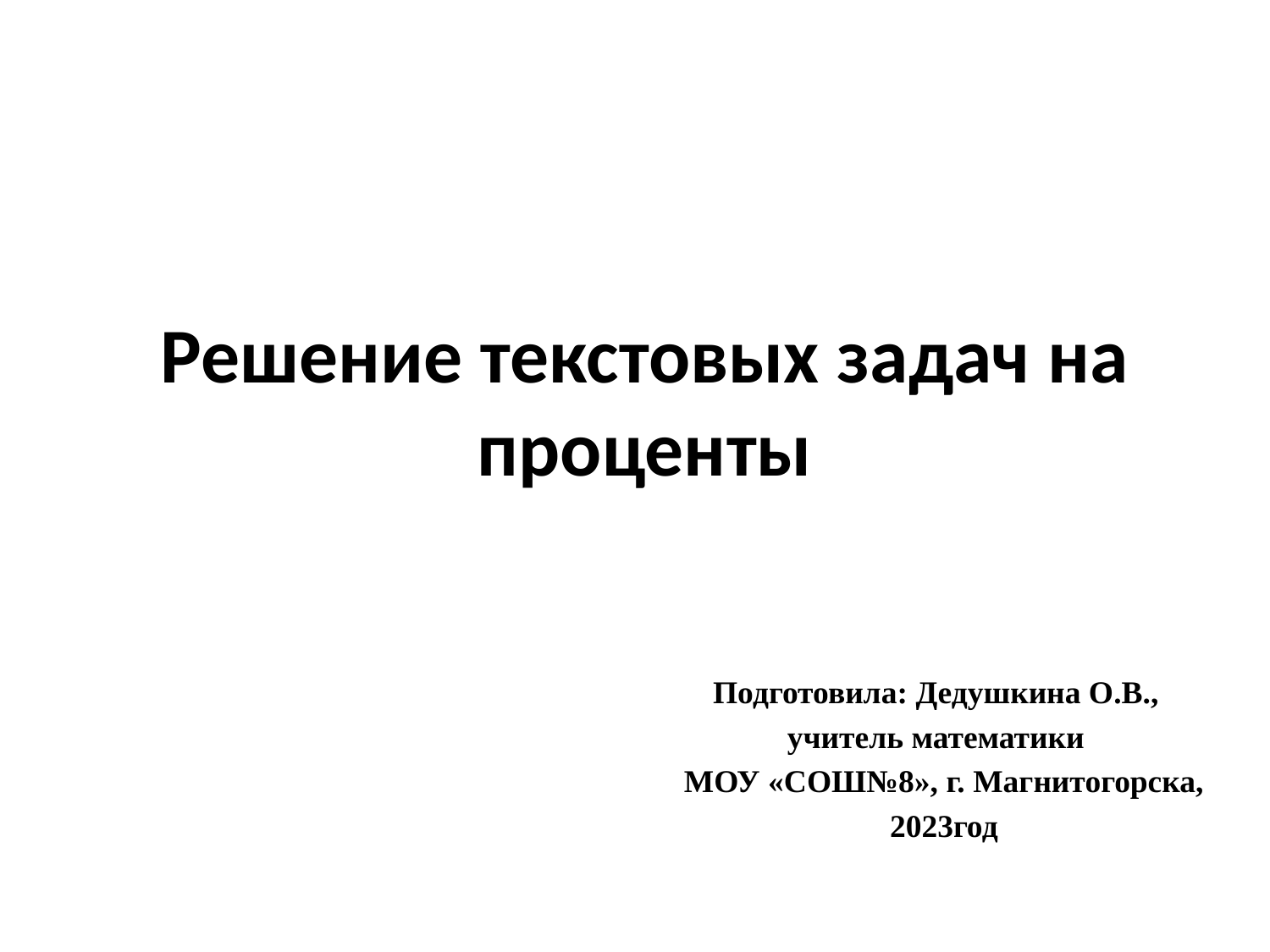

# Решение текстовых задач на проценты
Подготовила: Дедушкина О.В.,
учитель математики
 МОУ «СОШ№8», г. Магнитогорска,
 2023год